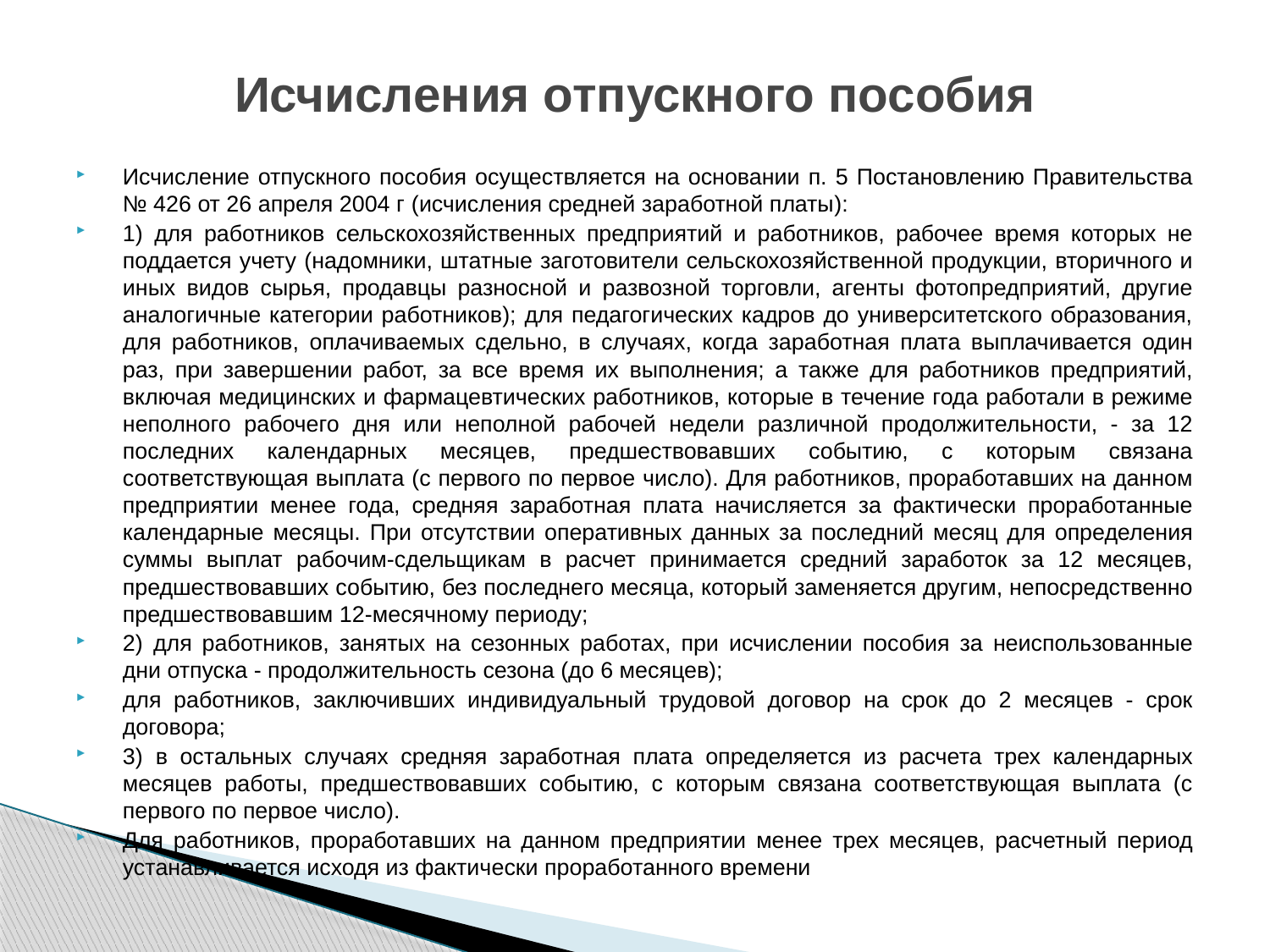

# Исчисления отпускного пособия
Исчисление отпускного пособия осуществляется на основании п. 5 Постановлению Правительства № 426 от 26 апреля 2004 г (исчисления средней заработной платы):
1) для работников сельскохозяйственных предприятий и работников, рабочее время которых не поддается учету (надомники, штатные заготовители сельскохозяйственной продукции, вторичного и иных видов сырья, продавцы разносной и развозной торговли, агенты фотопредприятий, другие аналогичные категории работников); для педагогических кадров до университетского образования, для работников, оплачиваемых сдельно, в случаях, когда заработная плата выплачивается один раз, при завершении работ, за все время их выполнения; а также для работников предприятий, включая медицинских и фармацевтических работников, которые в течение года работали в режиме неполного рабочего дня или неполной рабочей недели различной продолжительности, - за 12 последних календарных месяцев, предшествовавших событию, с которым связана соответствующая выплата (с первого по первое число). Для работников, проработавших на данном предприятии менее года, средняя заработная плата начисляется за фактически проработанные календарные месяцы. При отсутствии оперативных данных за последний месяц для определения суммы выплат рабочим-сдельщикам в расчет принимается средний заработок за 12 месяцев, предшествовавших событию, без последнего месяца, который заменяется другим, непосредственно предшествовавшим 12-месячному периоду;
2) для работников, занятых на сезонных работах, при исчислении пособия за неиспользованные дни отпуска - продолжительность сезона (до 6 месяцев);
для работников, заключивших индивидуальный трудовой договор на срок до 2 месяцев - срок договора;
3) в остальных случаях средняя заработная плата определяется из расчета трех календарных месяцев работы, предшествовавших событию, с которым связана соответствующая выплата (с первого по первое число).
Для работников, проработавших на данном предприятии менее трех месяцев, расчетный период устанавливается исходя из фактически проработанного времени